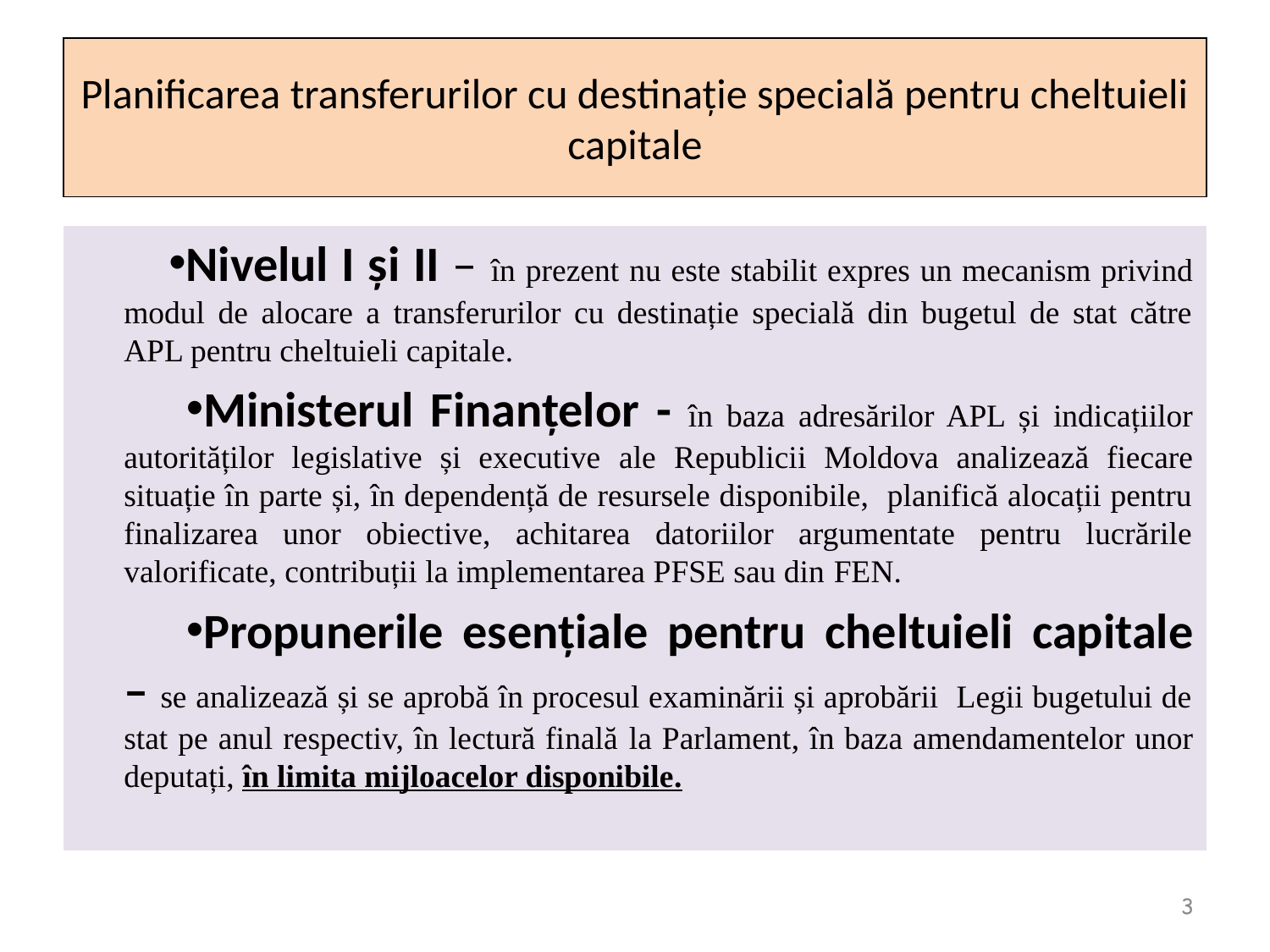

# Planificarea transferurilor cu destinație specială pentru cheltuieli capitale
Nivelul I și II – în prezent nu este stabilit expres un mecanism privind modul de alocare a transferurilor cu destinație specială din bugetul de stat către APL pentru cheltuieli capitale.
Ministerul Finanțelor - în baza adresărilor APL și indicațiilor autorităților legislative și executive ale Republicii Moldova analizează fiecare situație în parte și, în dependență de resursele disponibile,  planifică alocații pentru finalizarea unor obiective, achitarea datoriilor argumentate pentru lucrările valorificate, contribuții la implementarea PFSE sau din FEN.
Propunerile esențiale pentru cheltuieli capitale – se analizează și se aprobă în procesul examinării și aprobării  Legii bugetului de stat pe anul respectiv, în lectură finală la Parlament, în baza amendamentelor unor deputați, în limita mijloacelor disponibile.

3